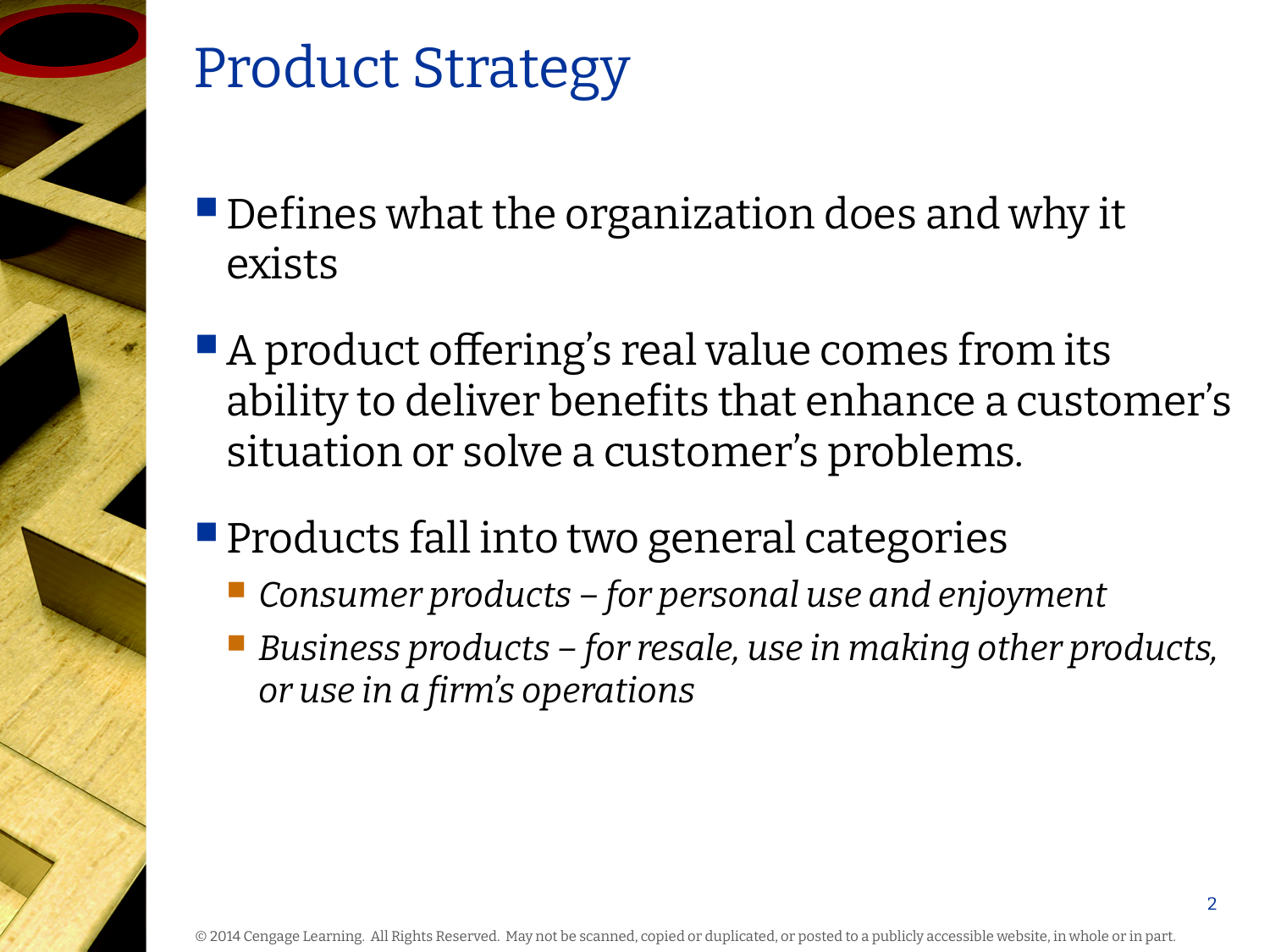

# Product Strategy
Defines what the organization does and why it exists
A product offering’s real value comes from its ability to deliver benefits that enhance a customer’s situation or solve a customer’s problems.
Products fall into two general categories
Consumer products – for personal use and enjoyment
Business products – for resale, use in making other products, or use in a firm’s operations
2